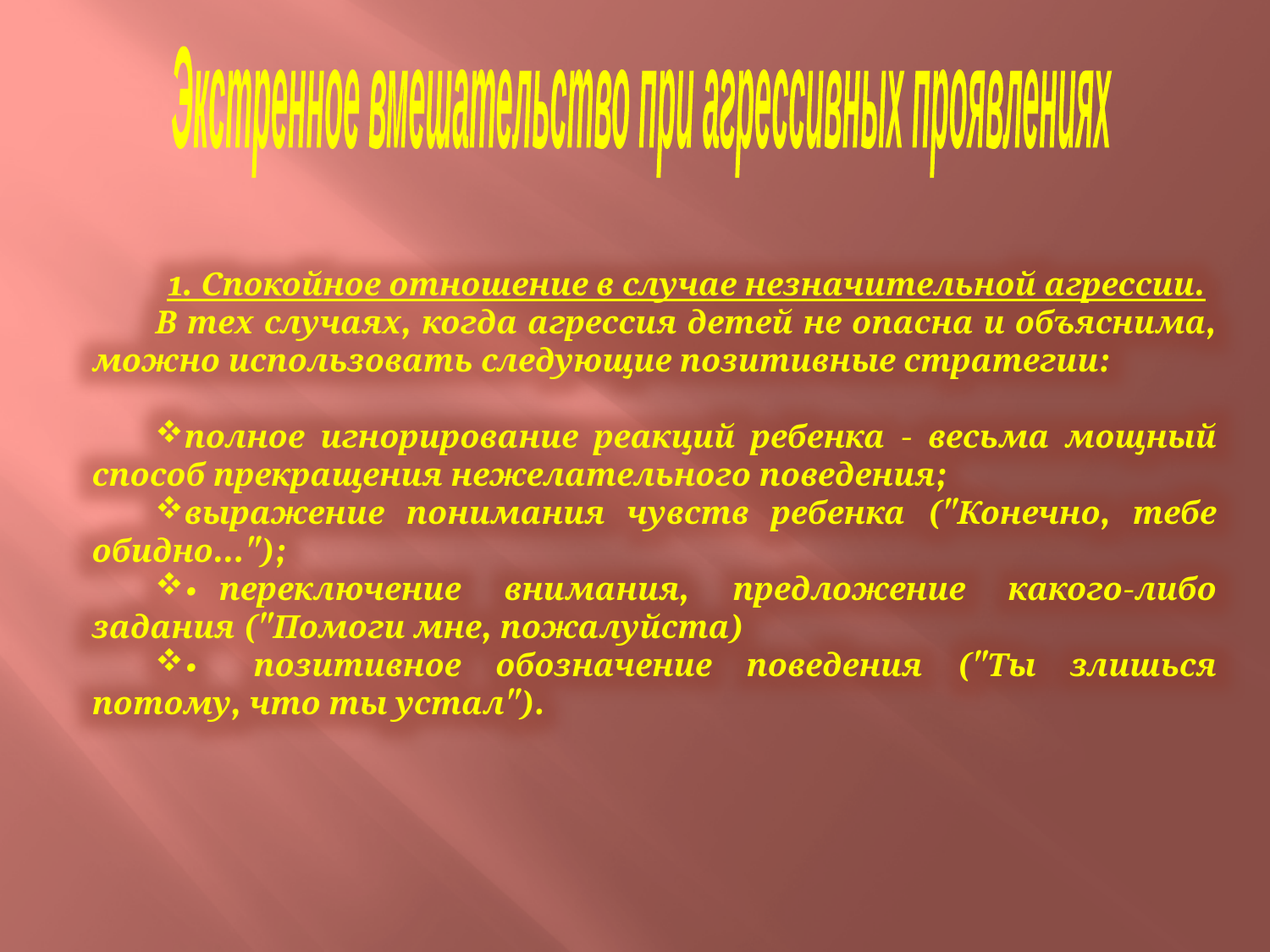

Экстренное вмешательство при агрессивных проявлениях
1. Спокойное отношение в случае незначительной агрессии.
В тех случаях, когда агрессия детей не опасна и объяснима, можно использовать следующие позитивные стратегии:

полное игнорирование реакций ребенка - весьма мощный способ прекращения нежелательного поведения;
выражение понимания чувств ребенка ("Конечно, тебе обидно...");
•	переключение внимания, предложение какого-либо задания ("Помоги мне, пожалуйста)
•	 позитивное обозначение поведения ("Ты злишься потому, что ты устал").